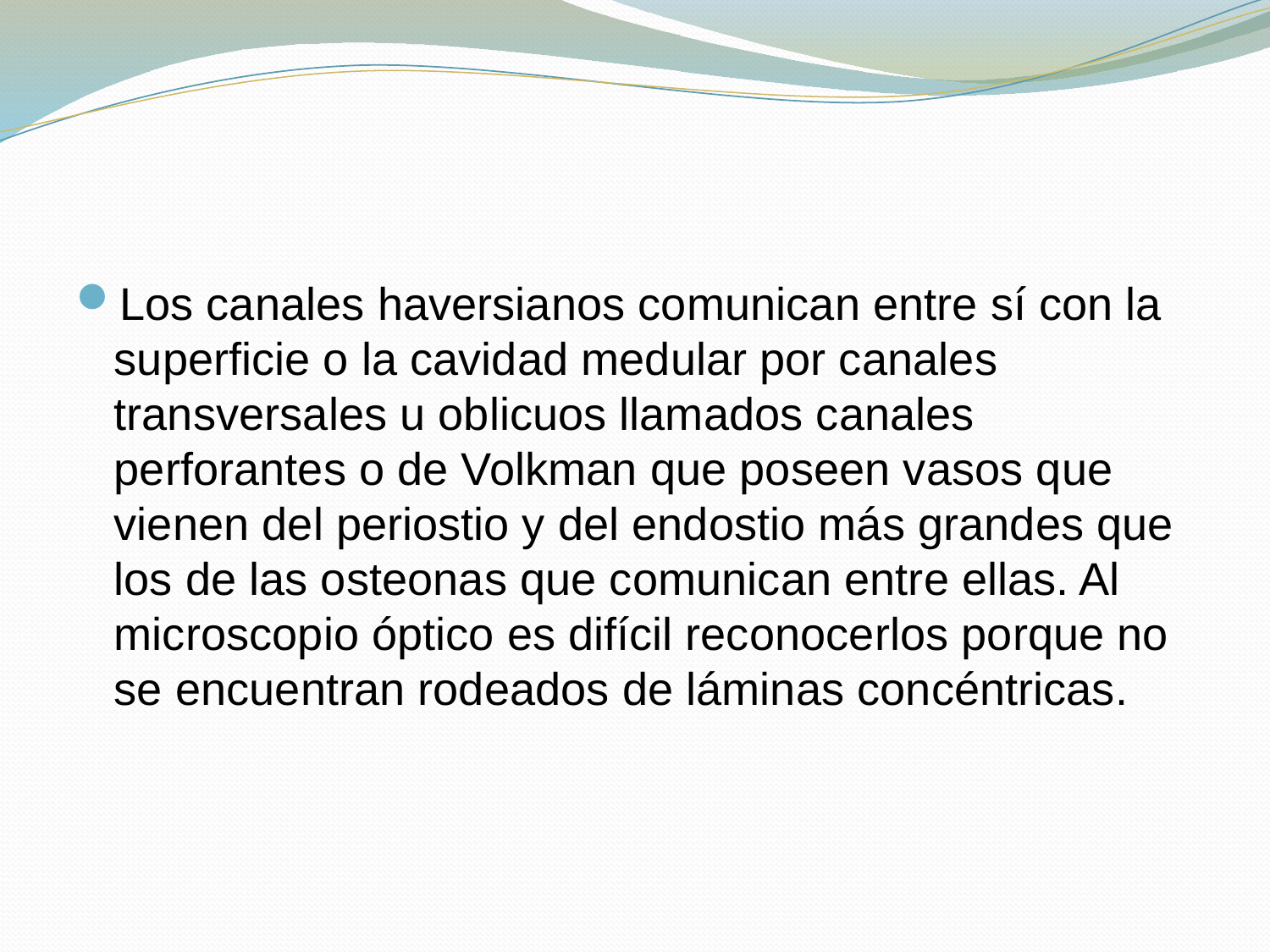

#
Los canales haversianos comunican entre sí con la superficie o la cavidad medular por canales transversales u oblicuos llamados canales perforantes o de Volkman que poseen vasos que vienen del periostio y del endostio más grandes que los de las osteonas que comunican entre ellas. Al microscopio óptico es difícil reconocerlos porque no se encuentran rodeados de láminas concéntricas.